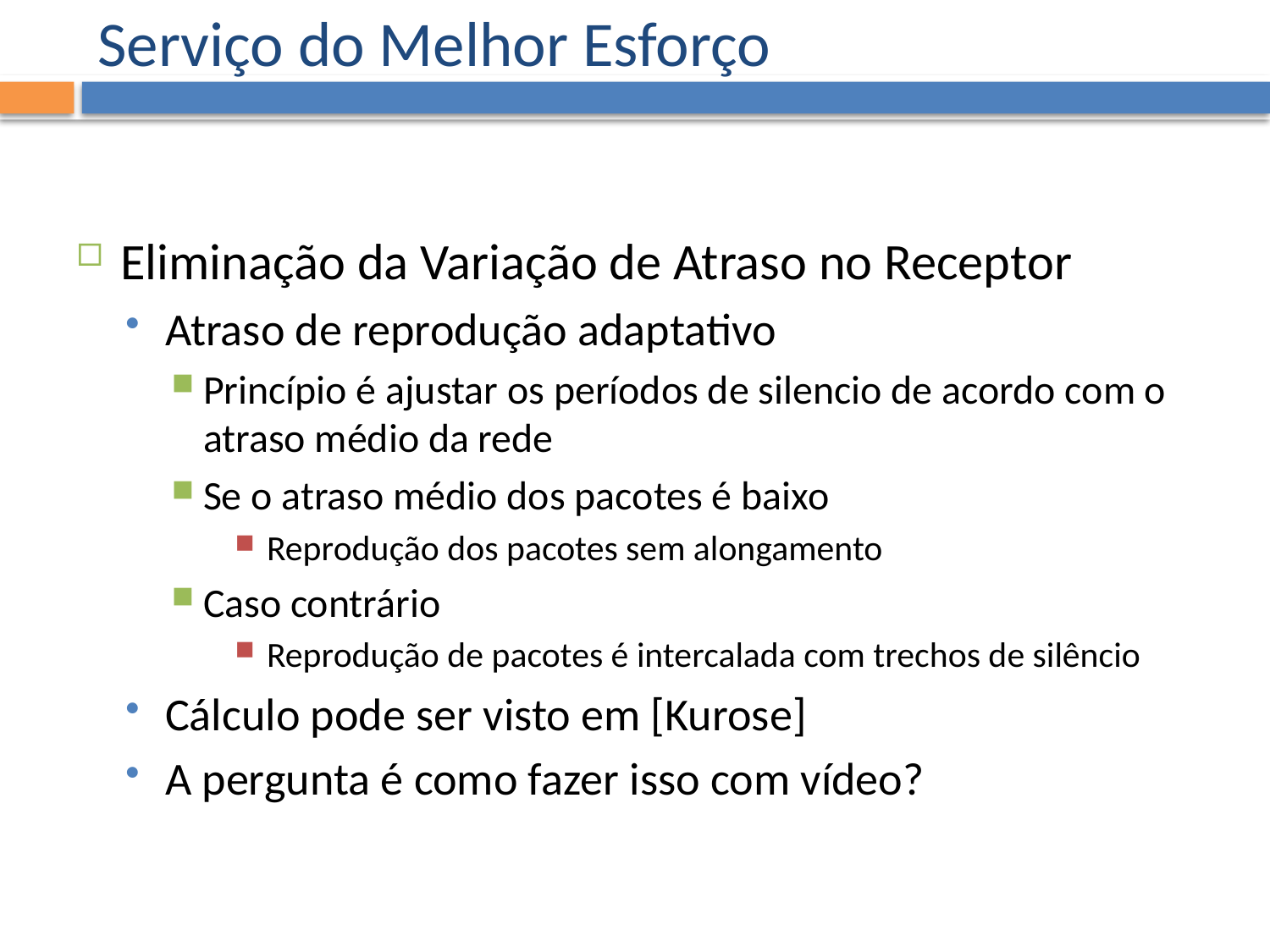

# Serviço do Melhor Esforço
Eliminação da Variação de Atraso no Receptor
Atraso de reprodução adaptativo
Princípio é ajustar os períodos de silencio de acordo com o atraso médio da rede
Se o atraso médio dos pacotes é baixo
Reprodução dos pacotes sem alongamento
Caso contrário
Reprodução de pacotes é intercalada com trechos de silêncio
Cálculo pode ser visto em [Kurose]
A pergunta é como fazer isso com vídeo?